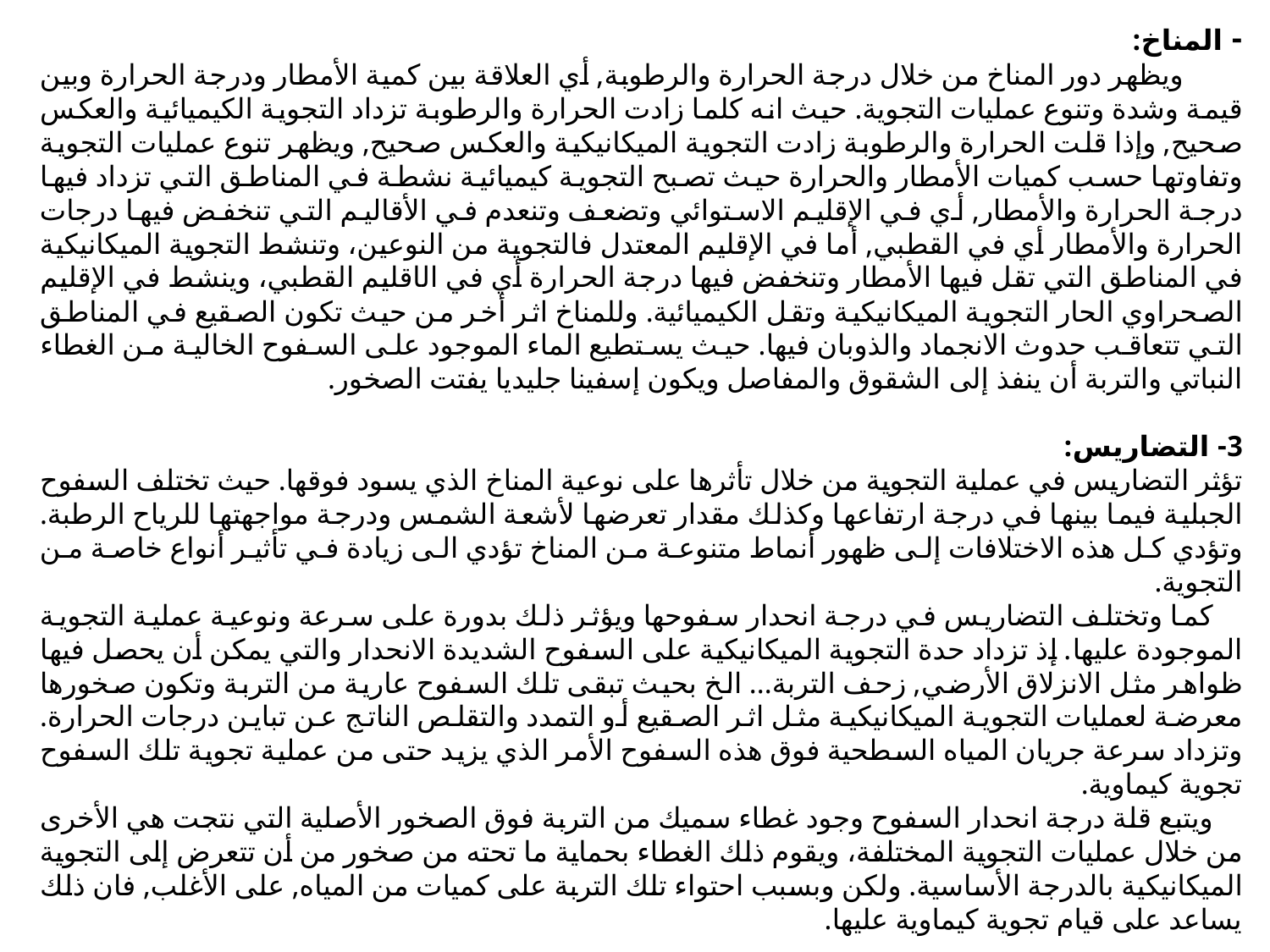

- المناخ:
        ويظهر دور المناخ من خلال درجة الحرارة والرطوبة, أي العلاقة بين كمية الأمطار ودرجة الحرارة وبين قيمة وشدة وتنوع عمليات التجوية. حيث انه كلما زادت الحرارة والرطوبة تزداد التجوية الكيميائية والعكس صحيح, وإذا قلت الحرارة والرطوبة زادت التجوية الميكانيكية والعكس صحيح, ويظهر تنوع عمليات التجوية وتفاوتها حسب كميات الأمطار والحرارة حيث تصبح التجوية كيميائية نشطة في المناطق التي تزداد فيها درجة الحرارة والأمطار, أي في الإقليم الاستوائي وتضعف وتنعدم في الأقاليم التي تنخفض فيها درجات الحرارة والأمطار أي في القطبي, أما في الإقليم المعتدل فالتجوية من النوعين، وتنشط التجوية الميكانيكية في المناطق التي تقل فيها الأمطار وتنخفض فيها درجة الحرارة أي في الاقليم القطبي، وينشط في الإقليم الصحراوي الحار التجوية الميكانيكية وتقل الكيميائية. وللمناخ اثر أخر من حيث تكون الصقيع في المناطق التي تتعاقب حدوث الانجماد والذوبان فيها. حيث يستطيع الماء الموجود على السفوح الخالية من الغطاء النباتي والتربة أن ينفذ إلى الشقوق والمفاصل ويكون إسفينا جليديا يفتت الصخور.

3- التضاريس:
	تؤثر التضاريس في عملية التجوية من خلال تأثرها على نوعية المناخ الذي يسود فوقها. حيث تختلف السفوح الجبلية فيما بينها في درجة ارتفاعها وكذلك مقدار تعرضها لأشعة الشمس ودرجة مواجهتها للرياح الرطبة. وتؤدي كل هذه الاختلافات إلى ظهور أنماط متنوعة من المناخ تؤدي الى زيادة في تأثير أنواع خاصة من التجوية.
    كما وتختلف التضاريس في درجة انحدار سفوحها ويؤثر ذلك بدورة على سرعة ونوعية عملية التجوية الموجودة عليها. إذ تزداد حدة التجوية الميكانيكية على السفوح الشديدة الانحدار والتي يمكن أن يحصل فيها ظواهر مثل الانزلاق الأرضي, زحف التربة... الخ بحيث تبقى تلك السفوح عارية من التربة وتكون صخورها معرضة لعمليات التجوية الميكانيكية مثل اثر الصقيع أو التمدد والتقلص الناتج عن تباين درجات الحرارة. وتزداد سرعة جريان المياه السطحية فوق هذه السفوح الأمر الذي يزيد حتى من عملية تجوية تلك السفوح تجوية كيماوية.
    ويتبع قلة درجة انحدار السفوح وجود غطاء سميك من التربة فوق الصخور الأصلية التي نتجت هي الأخرى من خلال عمليات التجوية المختلفة، ويقوم ذلك الغطاء بحماية ما تحته من صخور من أن تتعرض إلى التجوية الميكانيكية بالدرجة الأساسية. ولكن وبسبب احتواء تلك التربة على كميات من المياه, على الأغلب, فان ذلك يساعد على قيام تجوية كيماوية عليها.

تأثير الزمن على عملية التجوية:
 	من الواضح انه كلما طال الزمن الذي تستمر فيه عملية التجوية, كلما توغلت هذه الظاهرة إلى مسافة أعمق في داخل الأرض، وربما هناك حد لفعالية هذه العمليات, إلا إذا كانت هناك استمرارية واضحة في نقل مخلفات عمليات التجوية.